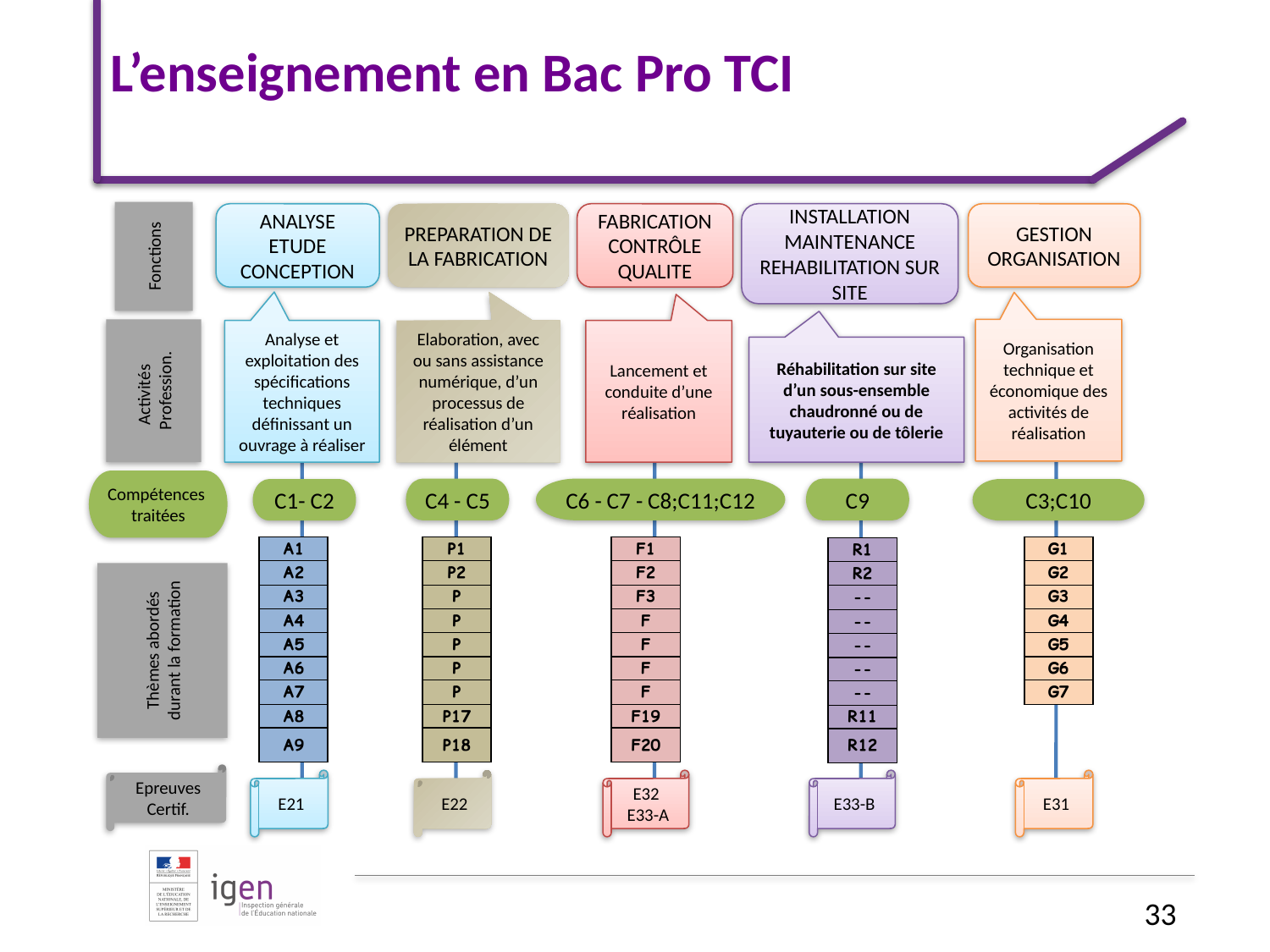

# L’enseignement en Bac Pro TCI
Fonctions
ANALYSE ETUDE CONCEPTION
PREPARATION DE LA FABRICATION
FABRICATION CONTRÔLE QUALITE
GESTION ORGANISATION
INSTALLATION MAINTENANCE REHABILITATION SUR SITE
Organisation technique et économique des activités de réalisation
Activités   Profession.
Analyse et exploitation des spécifications techniques définissant un ouvrage à réaliser
Elaboration, avec ou sans assistance numérique, d’un processus de réalisation d’un élément
Lancement et conduite d’une réalisation
Réhabilitation sur site d’un sous-ensemble chaudronné ou de tuyauterie ou de tôlerie
Compétences  traitées
C4 - C5
C6 - C7 - C8;C11;C12
C9
C1- C2
C3;C10
| G1 |
| --- |
| G2 |
| G3 |
| G4 |
| G5 |
| G6 |
| G7 |
| A1 |
| --- |
| A2 |
| A3 |
| A4 |
| A5 |
| A6 |
| A7 |
| A8 |
| A9 |
| P1 |
| --- |
| P2 |
| P |
| P |
| P |
| P |
| P |
| P17 |
| P18 |
| F1 |
| --- |
| F2 |
| F3 |
| F |
| F |
| F |
| F |
| F19 |
| F20 |
| R1 |
| --- |
| R2 |
| -- |
| -- |
| -- |
| -- |
| -- |
| R11 |
| R12 |
Thèmes abordés durant la formation
Epreuves Certif.
E21
E22
E32  E33-A
E33-B
E31
33